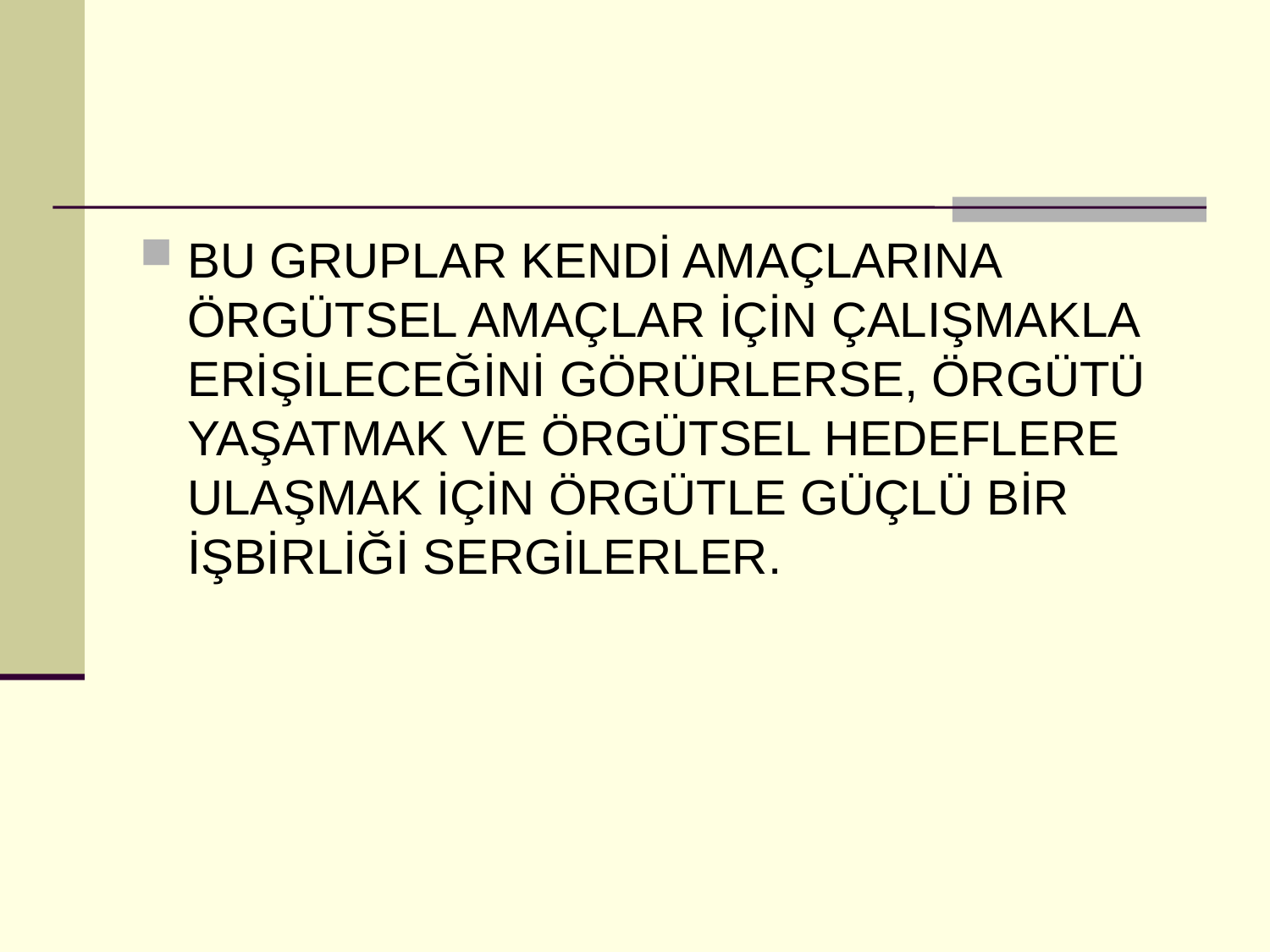

#
BU GRUPLAR KENDİ AMAÇLARINA ÖRGÜTSEL AMAÇLAR İÇİN ÇALIŞMAKLA ERİŞİLECEĞİNİ GÖRÜRLERSE, ÖRGÜTÜ YAŞATMAK VE ÖRGÜTSEL HEDEFLERE ULAŞMAK İÇİN ÖRGÜTLE GÜÇLÜ BİR İŞBİRLİĞİ SERGİLERLER.